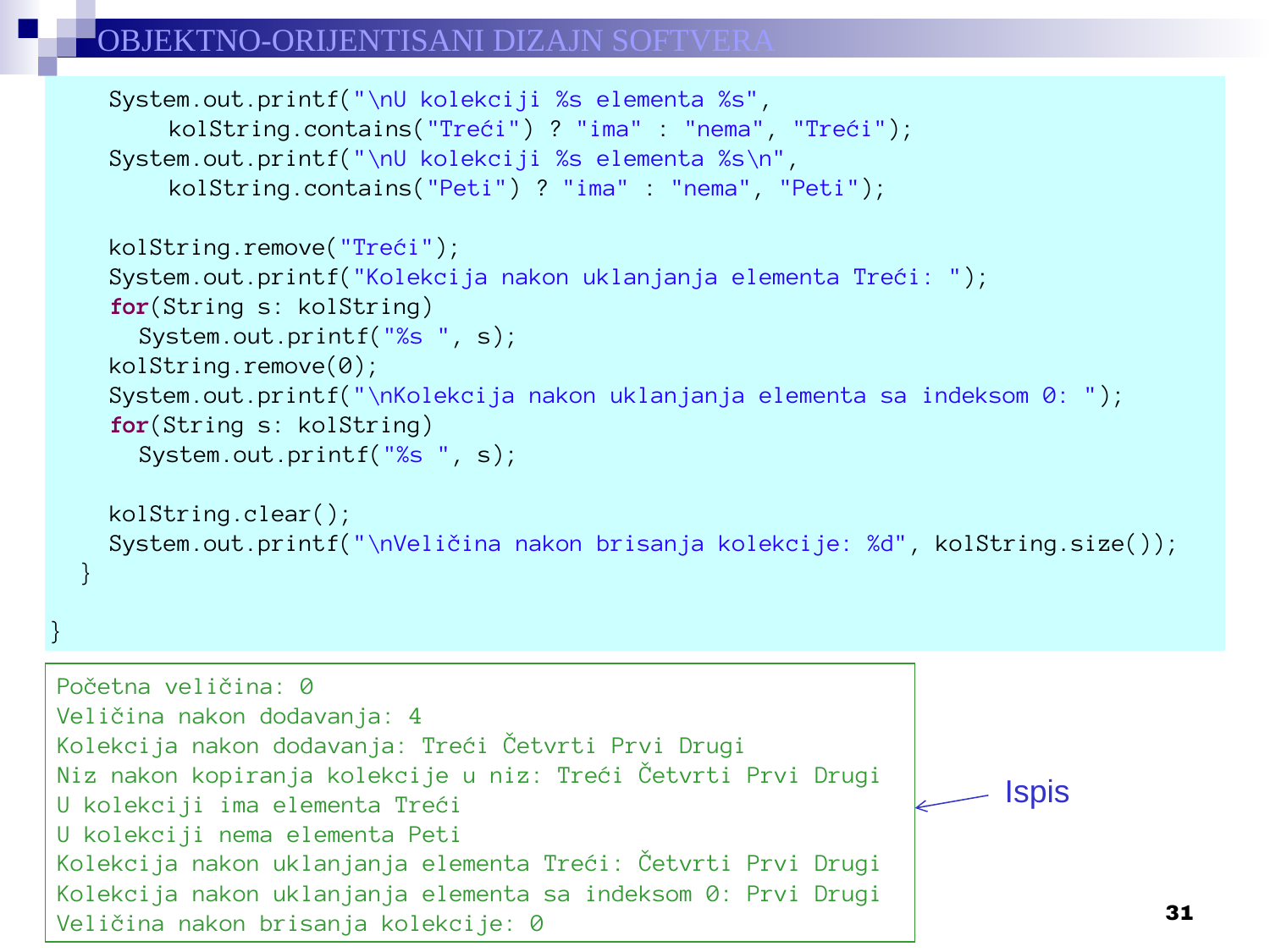

System.out.printf("\nU kolekciji %s elementa %s",
				kolString.contains("Treći") ? "ima" : "nema", "Treći");
		System.out.printf("\nU kolekciji %s elementa %s\n",
				kolString.contains("Peti") ? "ima" : "nema", "Peti");

		kolString.remove("Treći");
		System.out.printf("Kolekcija nakon uklanjanja elementa Treći: ");
		for(String s: kolString)
			System.out.printf("%s ", s);
		kolString.remove(0);
		System.out.printf("\nKolekcija nakon uklanjanja elementa sa indeksom 0: ");
		for(String s: kolString)
			System.out.printf("%s ", s);

		kolString.clear();
		System.out.printf("\nVeličina nakon brisanja kolekcije: %d", kolString.size());
	}

}
Početna veličina: 0
Veličina nakon dodavanja: 4
Kolekcija nakon dodavanja: Treći Četvrti Prvi Drugi
Niz nakon kopiranja kolekcije u niz: Treći Četvrti Prvi Drugi
U kolekciji ima elementa Treći
U kolekciji nema elementa Peti
Kolekcija nakon uklanjanja elementa Treći: Četvrti Prvi Drugi
Kolekcija nakon uklanjanja elementa sa indeksom 0: Prvi Drugi
Veličina nakon brisanja kolekcije: 0
Ispis
31